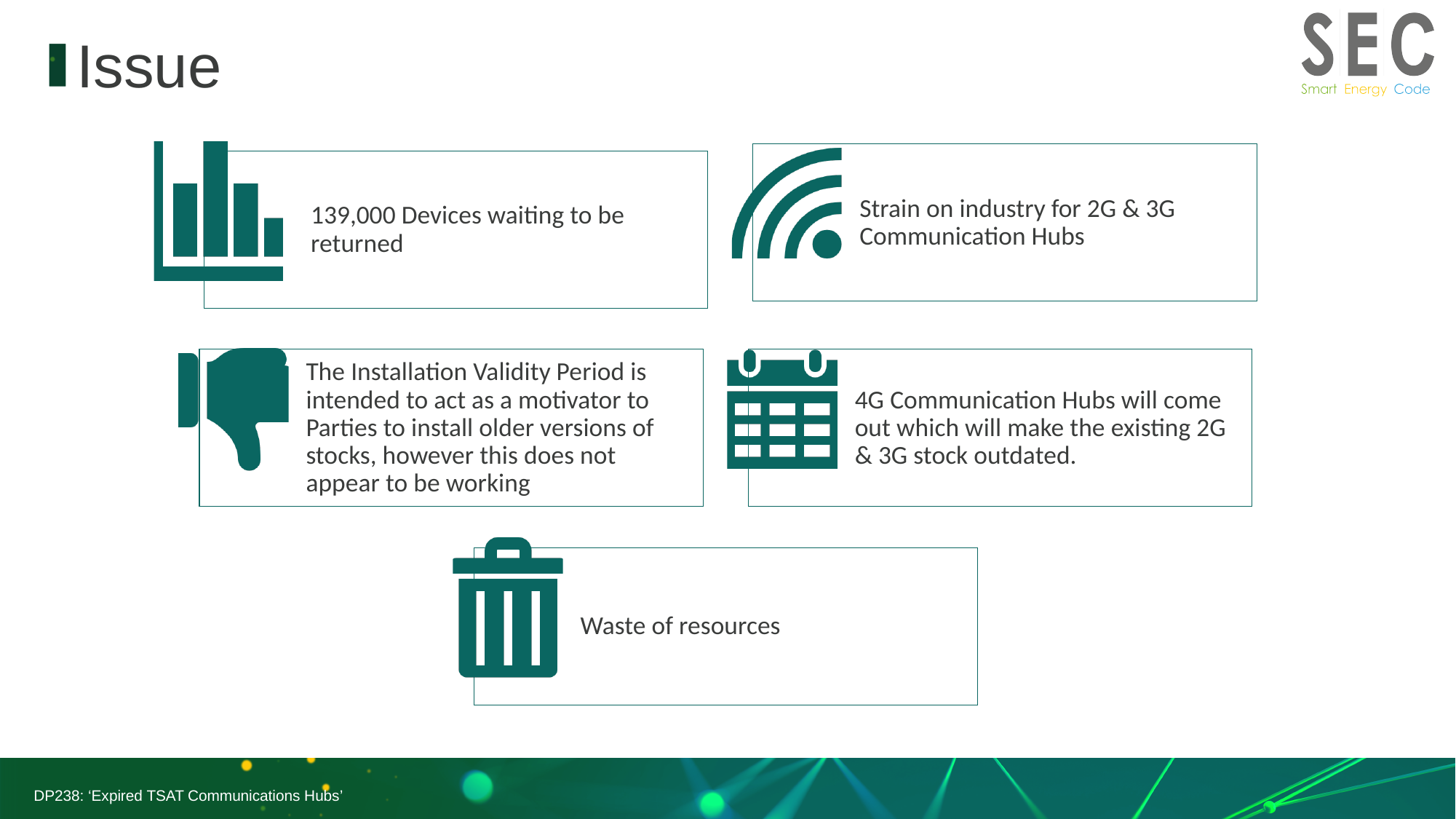

# Issue
139,000 Devices waiting to be returned
Strain on industry for 2G & 3G Communication Hubs
The Installation Validity Period is intended to act as a motivator to Parties to install older versions of stocks, however this does not appear to be working
4G Communication Hubs will come out which will make the existing 2G & 3G stock outdated.
Waste of resources

DP238: ‘Expired TSAT Communications Hubs’